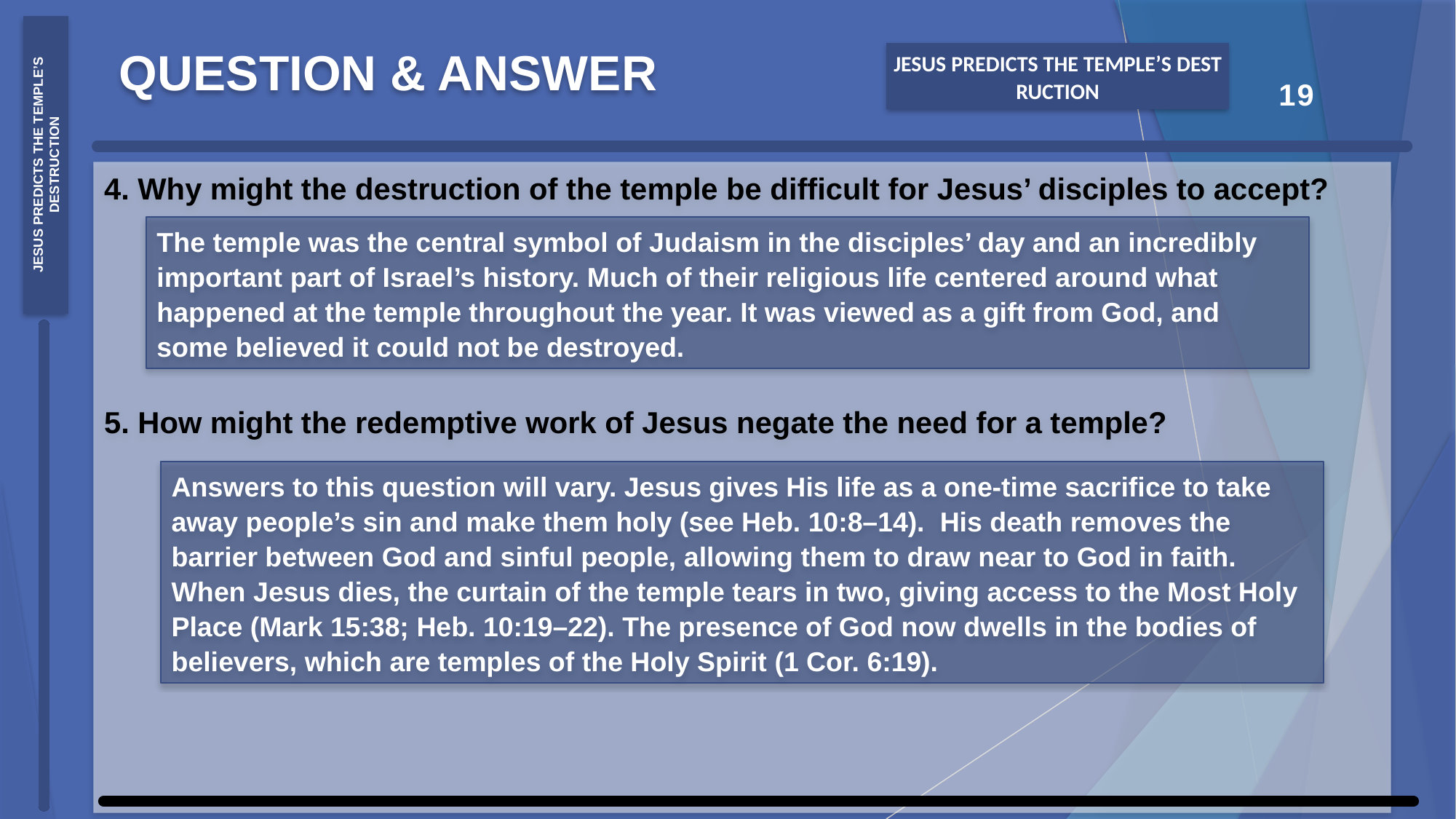

QUESTION & ANSWER
JESUS PREDICTS THE TEMPLE’S DESTRUCTION
19
Jesus Predicts the Temple’s Destruction

4. Why might the destruction of the temple be difficult for Jesus’ disciples to accept?

5. How might the redemptive work of Jesus negate the need for a temple?

The temple was the central symbol of Judaism in the disciples’ day and an incredibly important part of Israel’s history. Much of their religious life centered around what happened at the temple throughout the year. It was viewed as a gift from God, and some believed it could not be destroyed.

Answers to this question will vary. Jesus gives His life as a one-time sacrifice to take away people’s sin and make them holy (see Heb. 10:8–14).  His death removes the barrier between God and sinful people, allowing them to draw near to God in faith. When Jesus dies, the curtain of the temple tears in two, giving access to the Most Holy Place (Mark 15:38; Heb. 10:19–22). The presence of God now dwells in the bodies of believers, which are temples of the Holy Spirit (1 Cor. 6:19).